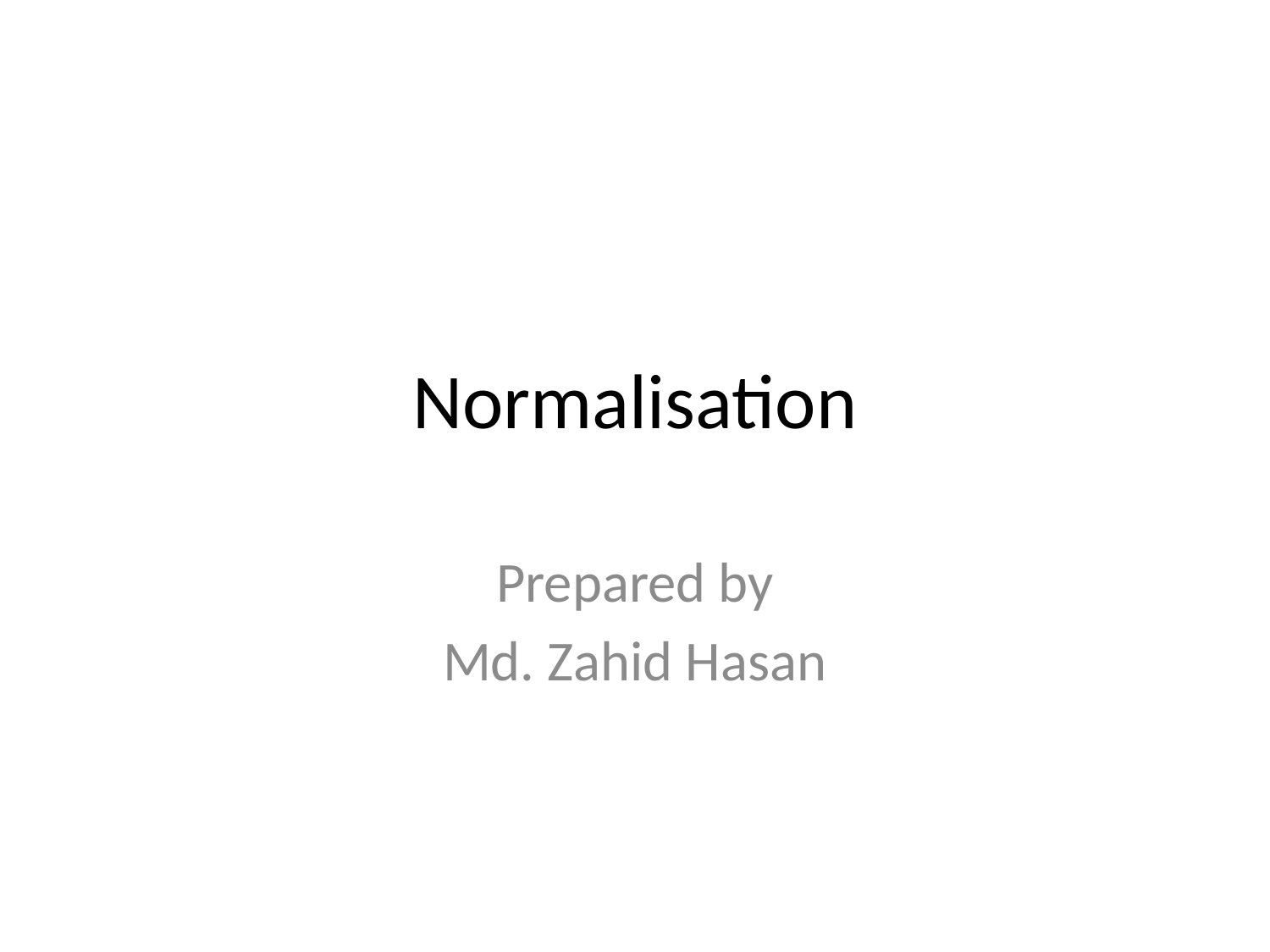

# Normalisation
Prepared by
Md. Zahid Hasan